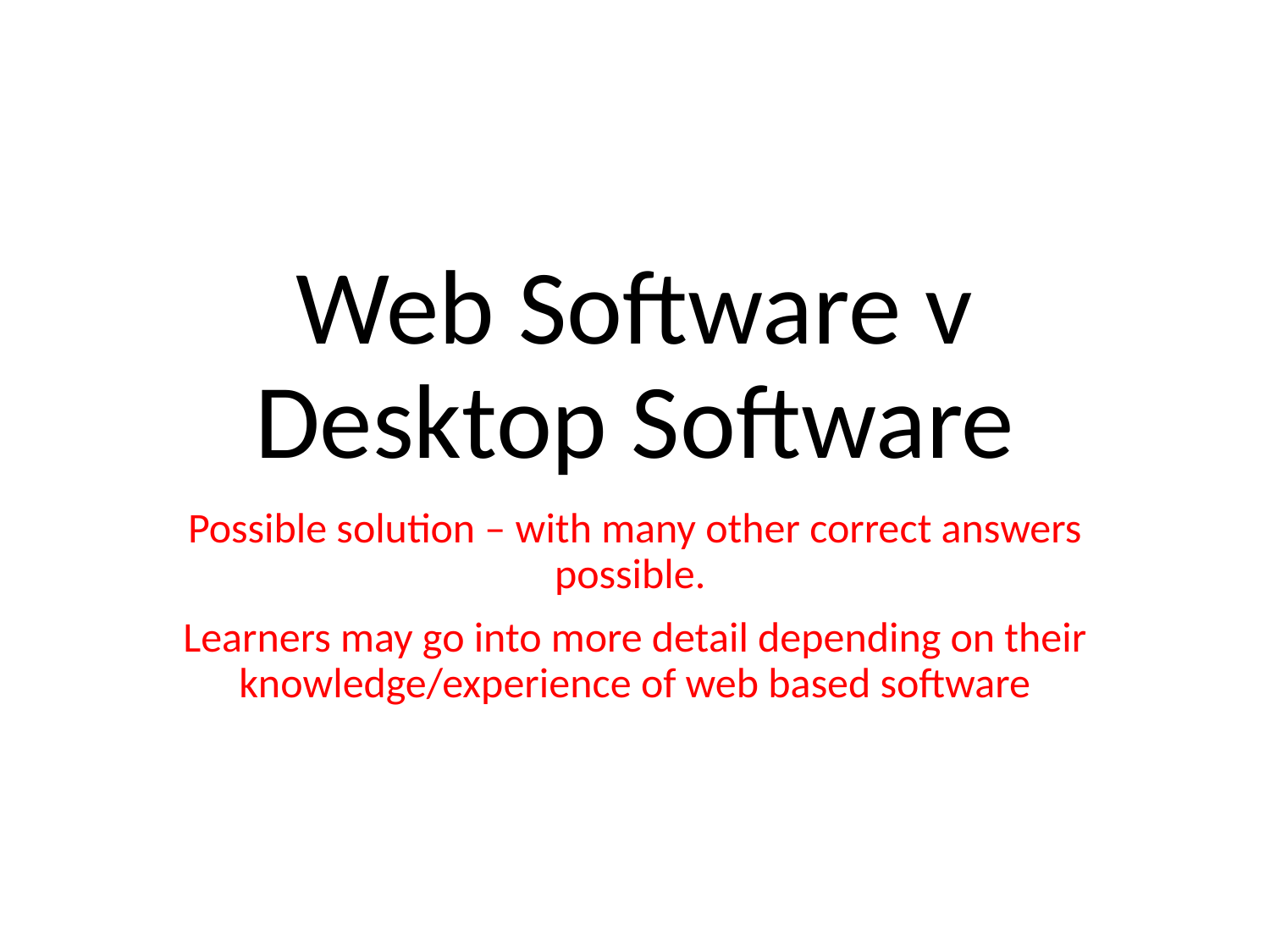

# Web Software v Desktop Software
Possible solution – with many other correct answers possible.
Learners may go into more detail depending on their knowledge/experience of web based software